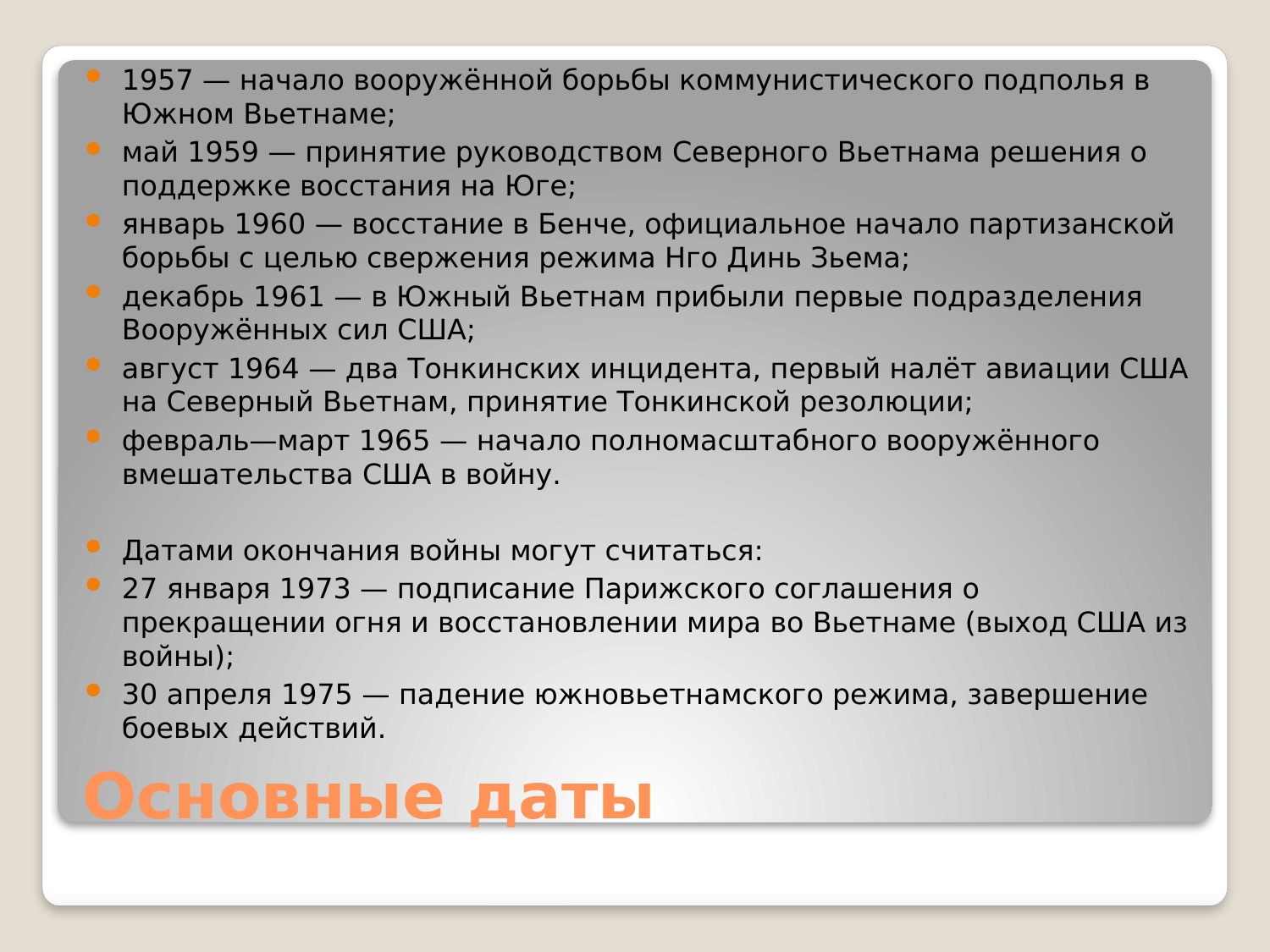

1957 — начало вооружённой борьбы коммунистического подполья в Южном Вьетнаме;
май 1959 — принятие руководством Северного Вьетнама решения о поддержке восстания на Юге;
январь 1960 — восстание в Бенче, официальное начало партизанской борьбы с целью свержения режима Нго Динь Зьема;
декабрь 1961 — в Южный Вьетнам прибыли первые подразделения Вооружённых сил США;
август 1964 — два Тонкинских инцидента, первый налёт авиации США на Северный Вьетнам, принятие Тонкинской резолюции;
февраль—март 1965 — начало полномасштабного вооружённого вмешательства США в войну.

Датами окончания войны могут считаться:
27 января 1973 — подписание Парижского соглашения о прекращении огня и восстановлении мира во Вьетнаме (выход США из войны);
30 апреля 1975 — падение южновьетнамского режима, завершение боевых действий.
# Основные даты